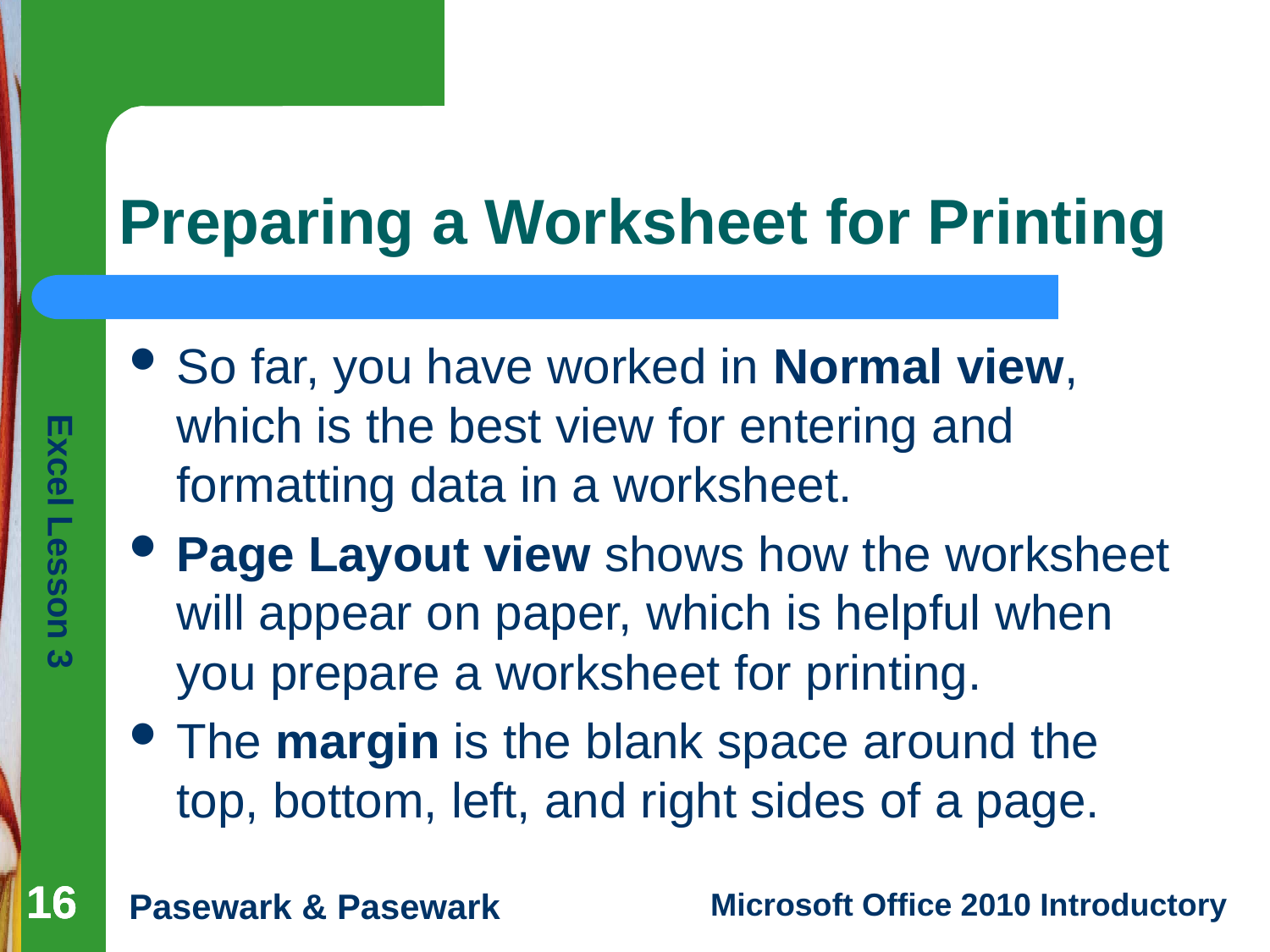

# Preparing a Worksheet for Printing
So far, you have worked in Normal view, which is the best view for entering and formatting data in a worksheet.
Page Layout view shows how the worksheet will appear on paper, which is helpful when you prepare a worksheet for printing.
The margin is the blank space around the top, bottom, left, and right sides of a page.
16
16
16